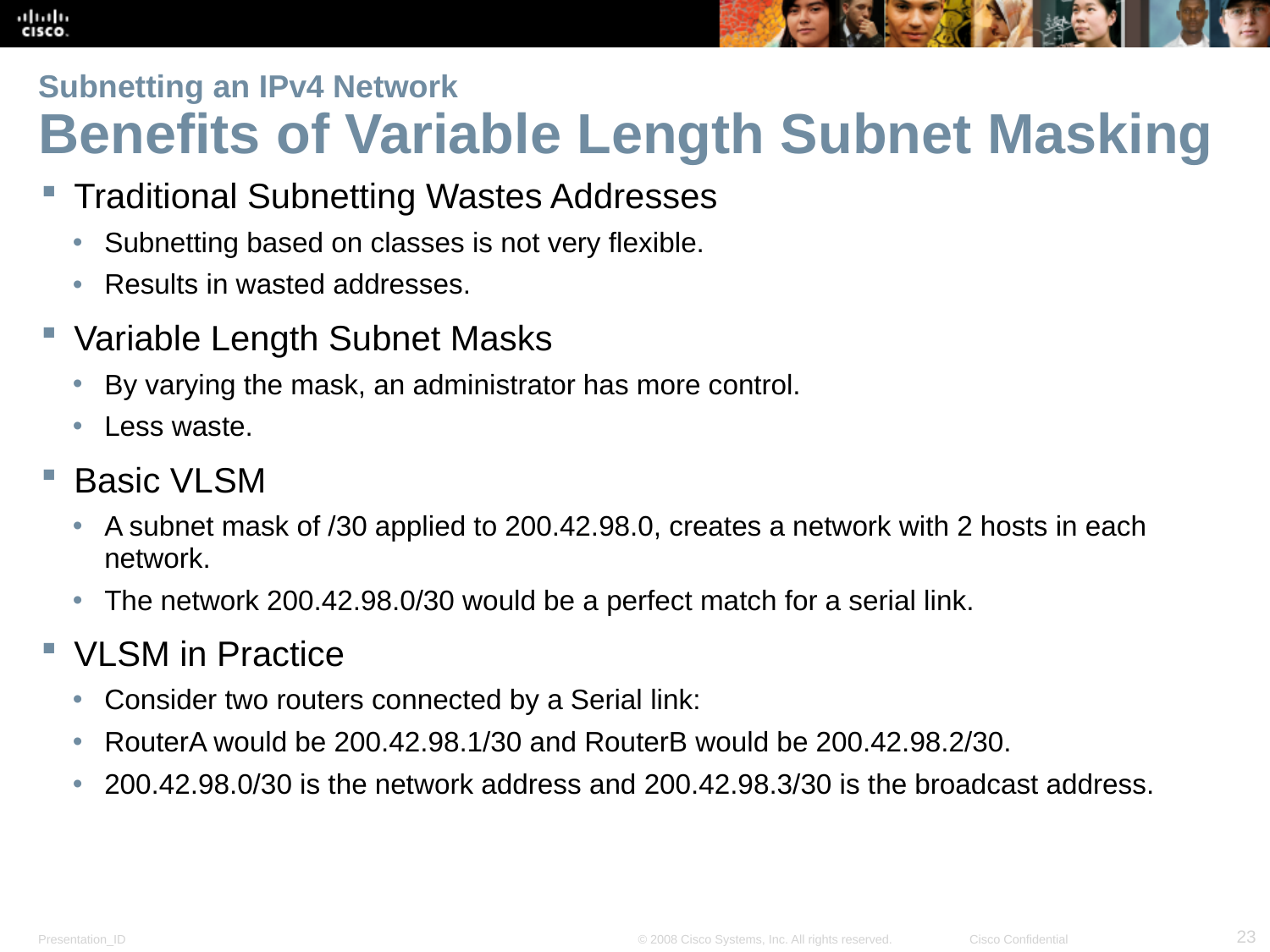

# Subnetting an IPv4 Network Benefits of Variable Length Subnet Masking
Traditional Subnetting Wastes Addresses
Subnetting based on classes is not very flexible.
Results in wasted addresses.
Variable Length Subnet Masks
By varying the mask, an administrator has more control.
Less waste.
Basic VLSM
A subnet mask of /30 applied to 200.42.98.0, creates a network with 2 hosts in each network.
The network 200.42.98.0/30 would be a perfect match for a serial link.
VLSM in Practice
Consider two routers connected by a Serial link:
RouterA would be 200.42.98.1/30 and RouterB would be 200.42.98.2/30.
200.42.98.0/30 is the network address and 200.42.98.3/30 is the broadcast address.